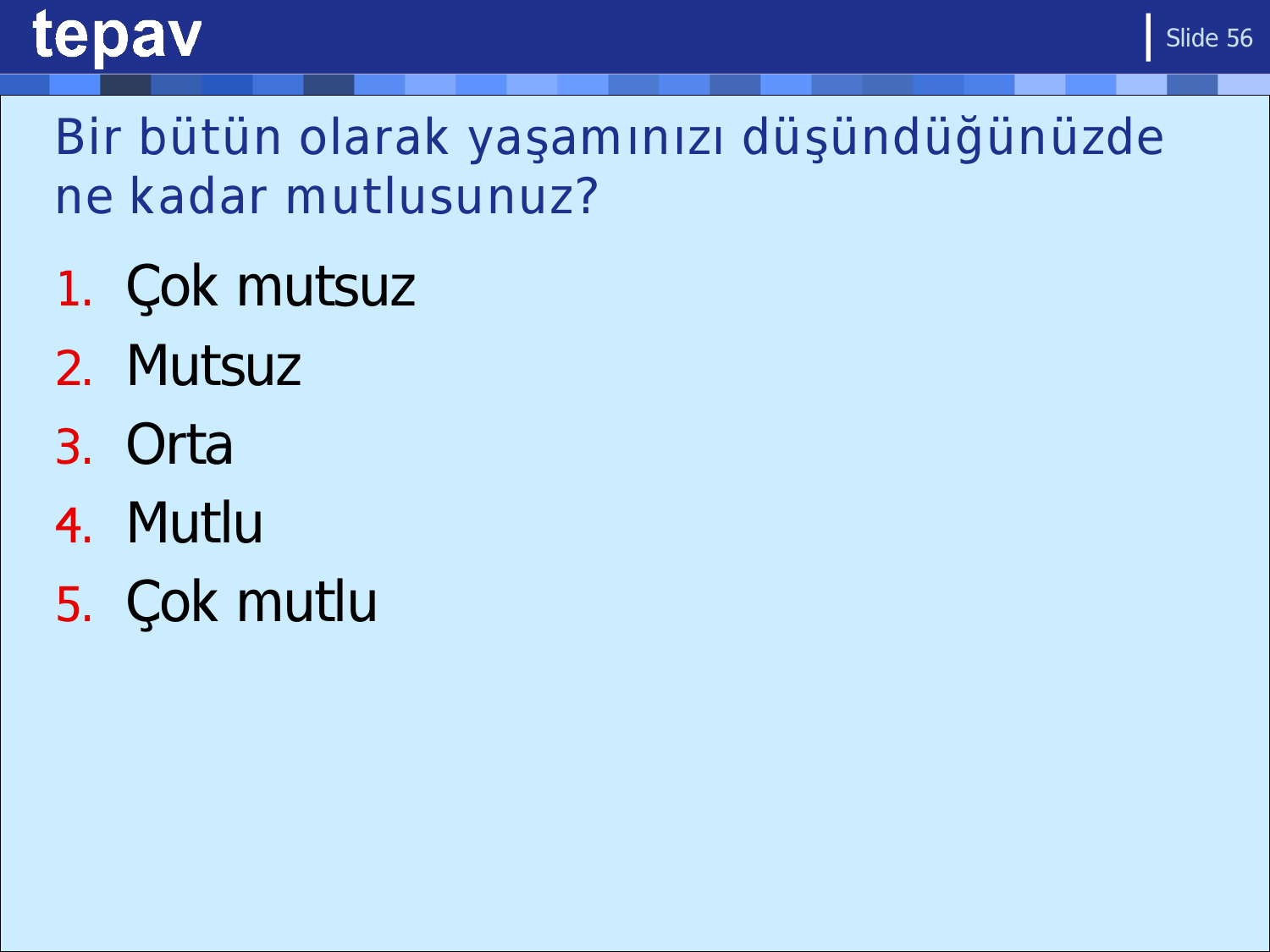

56

# Bir bütün olarak yaşamınızı düşündüğünüzde ne kadar mutlusunuz?
Çok mutsuz
Mutsuz
Orta
Mutlu
Çok mutlu